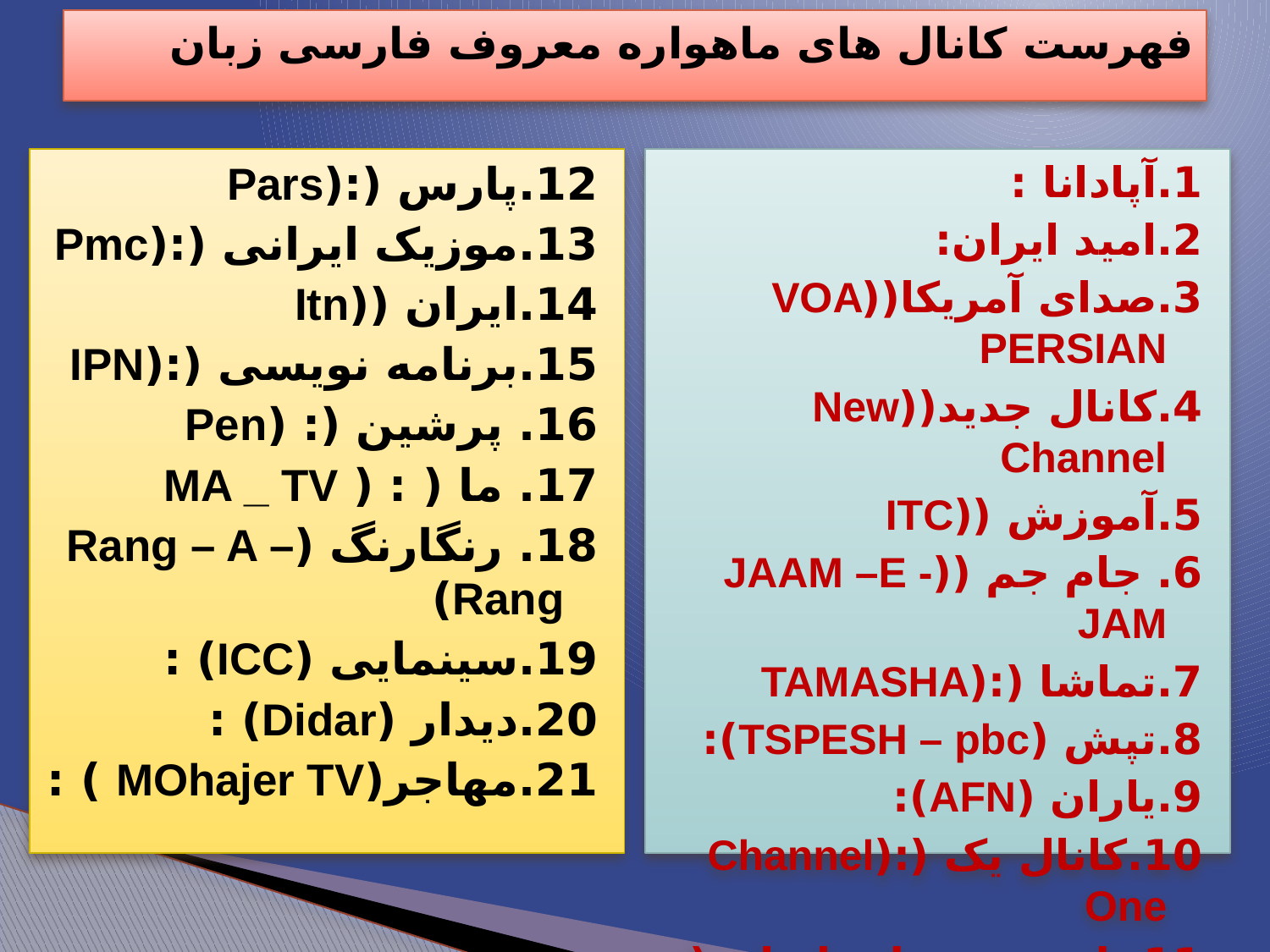

فهرست کانال های ماهواره معروف فارسی زبان
12.پارس (:(Pars
13.موزیک ایرانی (:(Pmc
14.ایران ((Itn
15.برنامه نویسی (:(IPN
16. پرشین (: (Pen
17. ما ( : ( MA _ TV
18. رنگارنگ (Rang – A – Rang)
19.سینمایی (ICC) :
20.دیدار (Didar) :
21.مهاجر(MOhajer TV ) :
1.آپادانا :
2.امید ایران:
3.صدای آمریکا((VOA PERSIAN
4.کانال جدید((New Channel
5.آموزش ((ITC
6. جام جم ((JAAM –E -JAM
7.تماشا (:(TAMASHA
8.تپش (TSPESH – pbc):
9.یاران (AFN):
10.کانال یک (:(Channel One
11.تلویزیون ملی ایران (:(NI TV